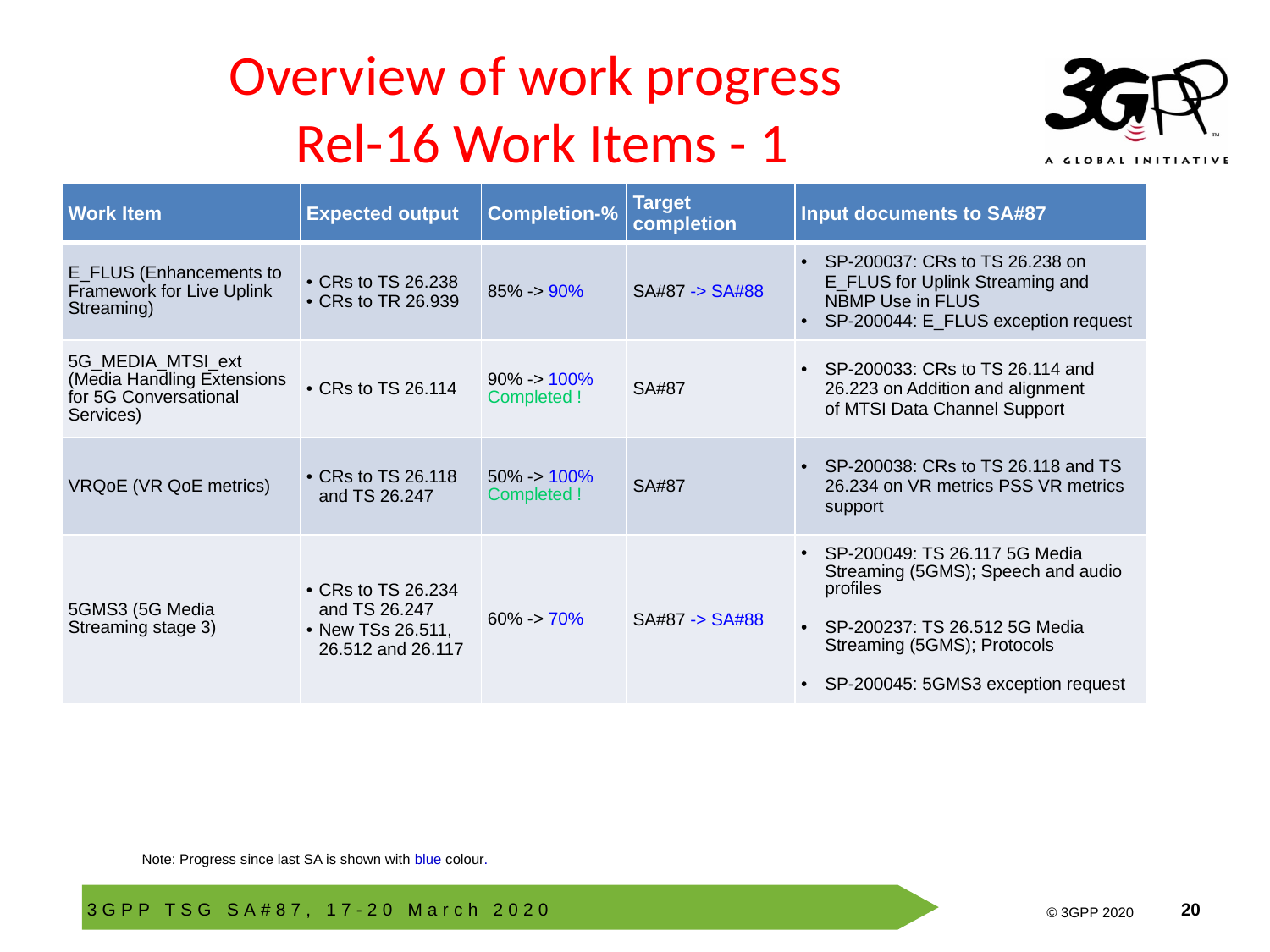

# Overview of work progress Rel-16 Work Items - 1
| Work Item | Expected output | Completion-% | Target completion | Input documents to SA#87 |
| --- | --- | --- | --- | --- |
| E\_FLUS (Enhancements to Framework for Live Uplink Streaming) | CRs to TS 26.238 CRs to TR 26.939 | 85% -> 90% | SA#87 -> SA#88 | SP-200037: CRs to TS 26.238 on E\_FLUS for Uplink Streaming and NBMP Use in FLUS SP-200044: E\_FLUS exception request |
| 5G\_MEDIA\_MTSI\_ext (Media Handling Extensions for 5G Conversational Services) | CRs to TS 26.114 | 90% -> 100% Completed ! | SA#87 | SP-200033: CRs to TS 26.114 and 26.223 on Addition and alignment of MTSI Data Channel Support |
| VRQoE (VR QoE metrics) | CRs to TS 26.118 and TS 26.247 | 50% -> 100% Completed ! | SA#87 | SP-200038: CRs to TS 26.118 and TS 26.234 on VR metrics PSS VR metrics support |
| 5GMS3 (5G Media Streaming stage 3) | CRs to TS 26.234 and TS 26.247 New TSs 26.511, 26.512 and 26.117 | 60% -> 70% | SA#87 -> SA#88 | SP-200049: TS 26.117 5G Media Streaming (5GMS); Speech and audio profiles SP-200237: TS 26.512 5G Media Streaming (5GMS); Protocols SP-200045: 5GMS3 exception request |

Note: Progress since last SA is shown with blue colour.